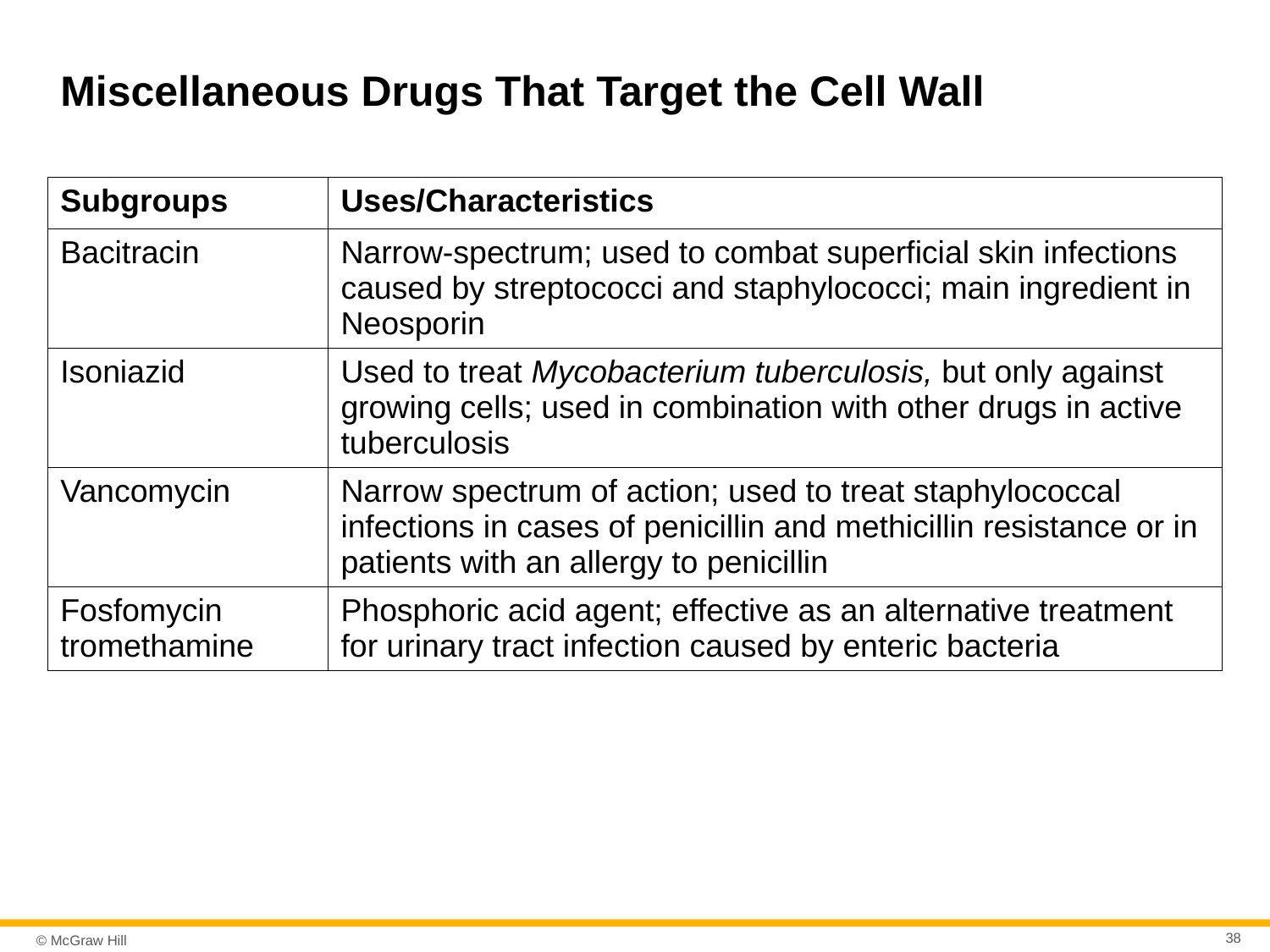

# Miscellaneous Drugs That Target the Cell Wall
| Subgroups | Uses/Characteristics |
| --- | --- |
| Bacitracin | Narrow-spectrum; used to combat superficial skin infections caused by streptococci and staphylococci; main ingredient in Neosporin |
| Isoniazid | Used to treat Mycobacterium tuberculosis, but only against growing cells; used in combination with other drugs in active tuberculosis |
| Vancomycin | Narrow spectrum of action; used to treat staphylococcal infections in cases of penicillin and methicillin resistance or in patients with an allergy to penicillin |
| Fosfomycin tromethamine | Phosphoric acid agent; effective as an alternative treatment for urinary tract infection caused by enteric bacteria |